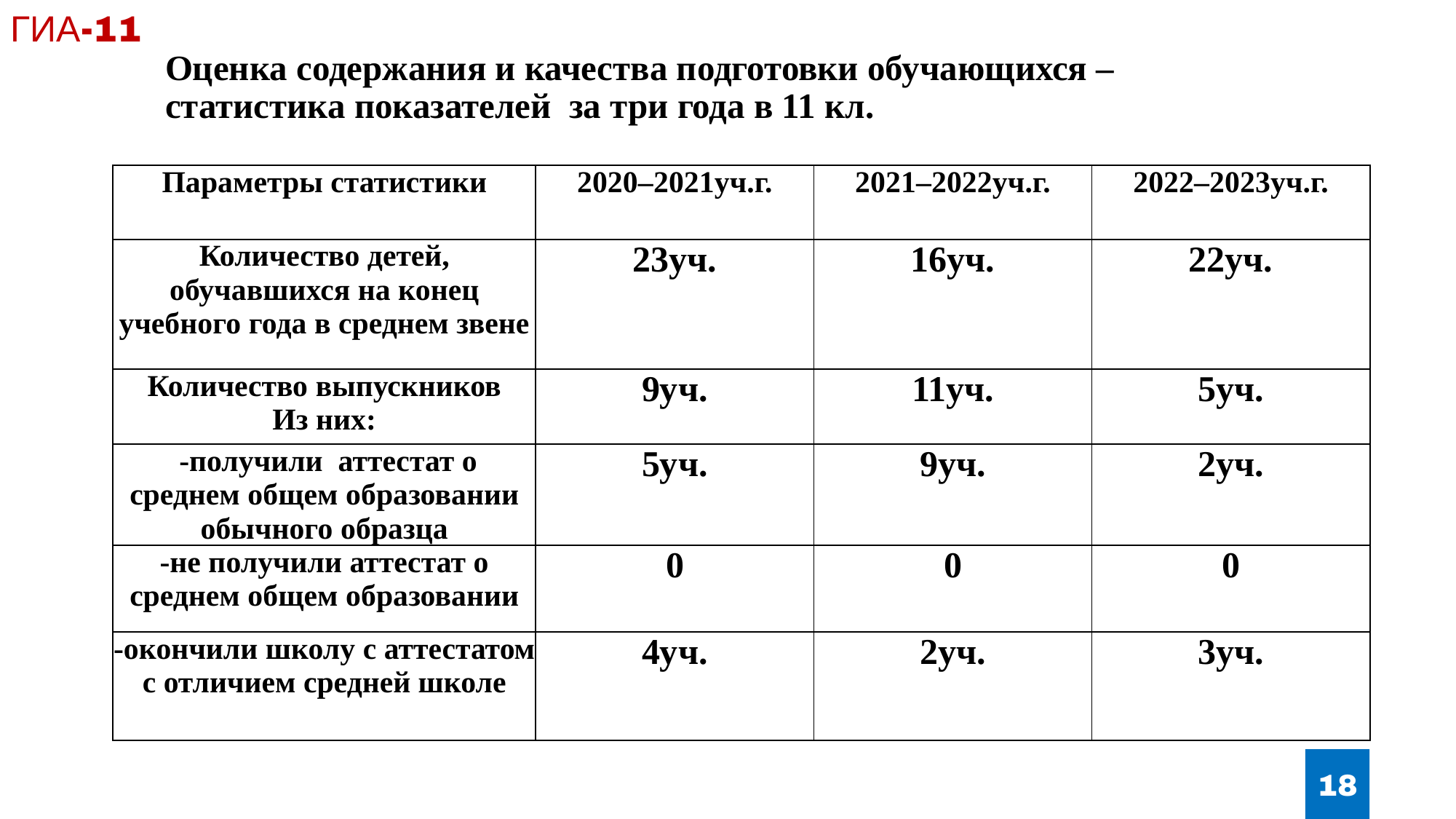

ГИА-11
# Оценка содержания и качества подготовки обучающихся – статистика показателей  за три года в 11 кл.
| Параметры статистики | 2020–2021уч.г. | 2021–2022уч.г. | 2022–2023уч.г. |
| --- | --- | --- | --- |
| Количество детей, обучавшихся на конец учебного года в среднем звене | 23уч. | 16уч. | 22уч. |
| Количество выпускников Из них: | 9уч. | 11уч. | 5уч. |
| -получили аттестат о среднем общем образовании обычного образца | 5уч. | 9уч. | 2уч. |
| -не получили аттестат о среднем общем образовании | 0 | 0 | 0 |
| -окончили школу с аттестатом с отличием средней школе | 4уч. | 2уч. | 3уч. |
18